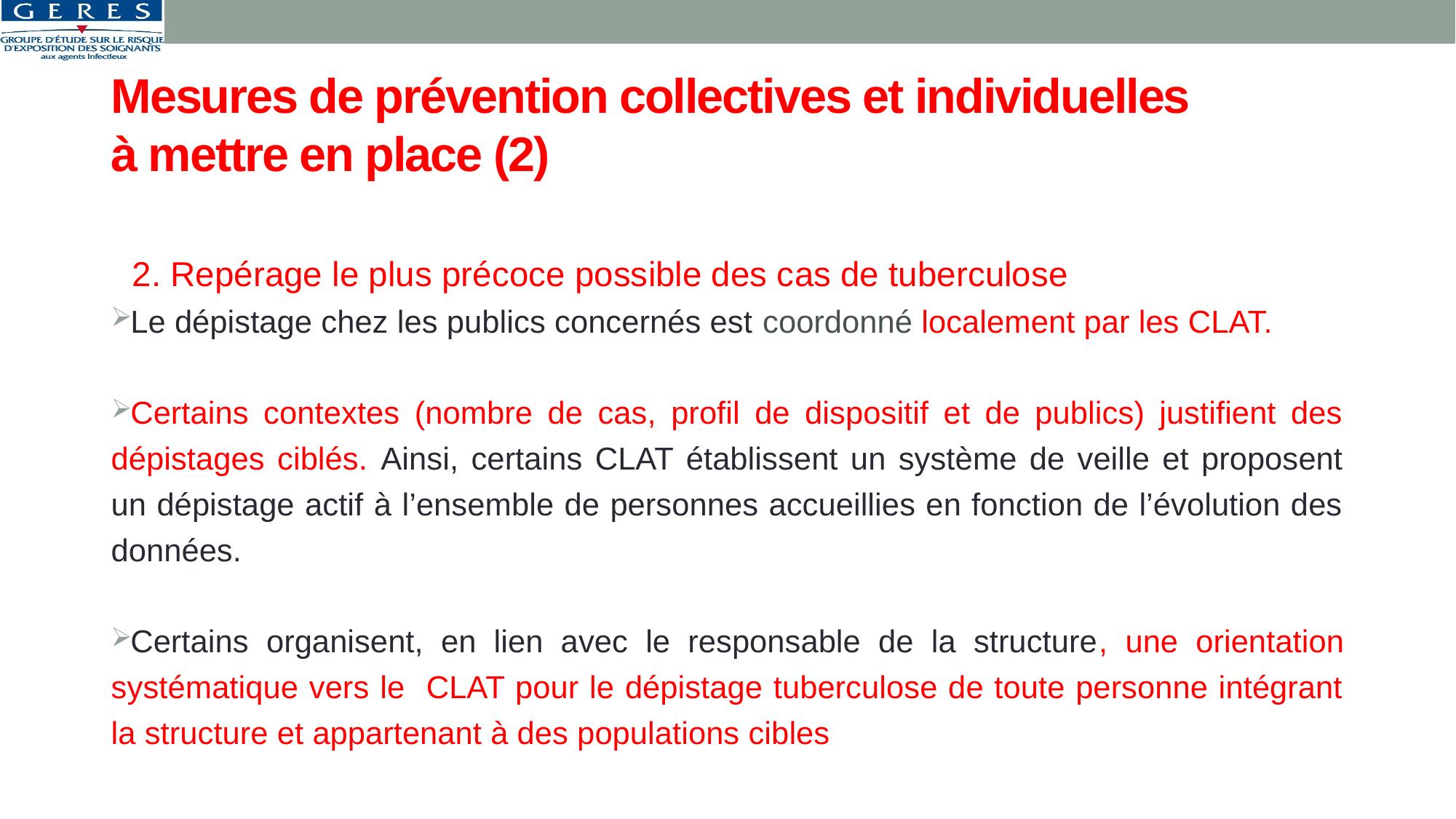

# Mesures de prévention collectives et individuelles à mettre en place (2)

2. Repérage le plus précoce possible des cas de tuberculose

Le dépistage chez les publics concernés est coordonné localement par les CLAT.

Certains contextes (nombre de cas, profil de dispositif et de publics) justifient des dépistages ciblés. Ainsi, certains CLAT établissent un système de veille et proposent un dépistage actif à l’ensemble de personnes accueillies en fonction de l’évolution des données.

Certains organisent, en lien avec le responsable de la structure, une orientation systématique vers le  CLAT pour le dépistage tuberculose de toute personne intégrant la structure et appartenant à des populations cibles